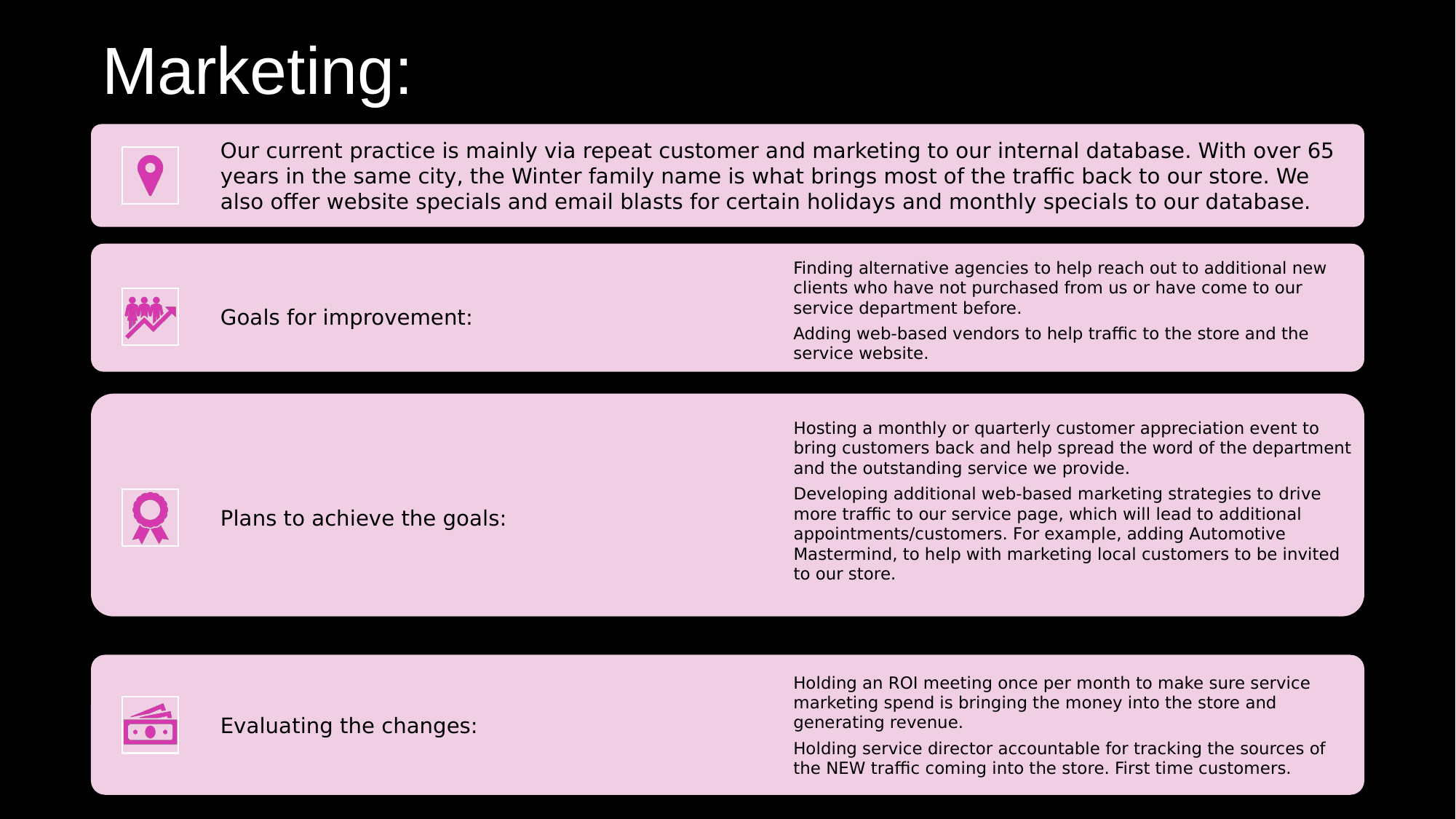

# Marketing:
Our current practice is mainly via repeat customer and marketing to our internal database. With over 65 years in the same city, the Winter family name is what brings most of the traffic back to our store. We also offer website specials and email blasts for certain holidays and monthly specials to our database.
Goals for improvement:
Finding alternative agencies to help reach out to additional new clients who have not purchased from us or have come to our service department before.
Adding web-based vendors to help traffic to the store and the service website.
Plans to achieve the goals:
Hosting a monthly or quarterly customer appreciation event to bring customers back and help spread the word of the department and the outstanding service we provide.
Developing additional web-based marketing strategies to drive more traffic to our service page, which will lead to additional appointments/customers. For example, adding Automotive Mastermind, to help with marketing local customers to be invited to our store.
Evaluating the changes:
Holding an ROI meeting once per month to make sure service marketing spend is bringing the money into the store and generating revenue.
Holding service director accountable for tracking the sources of the NEW traffic coming into the store. First time customers.